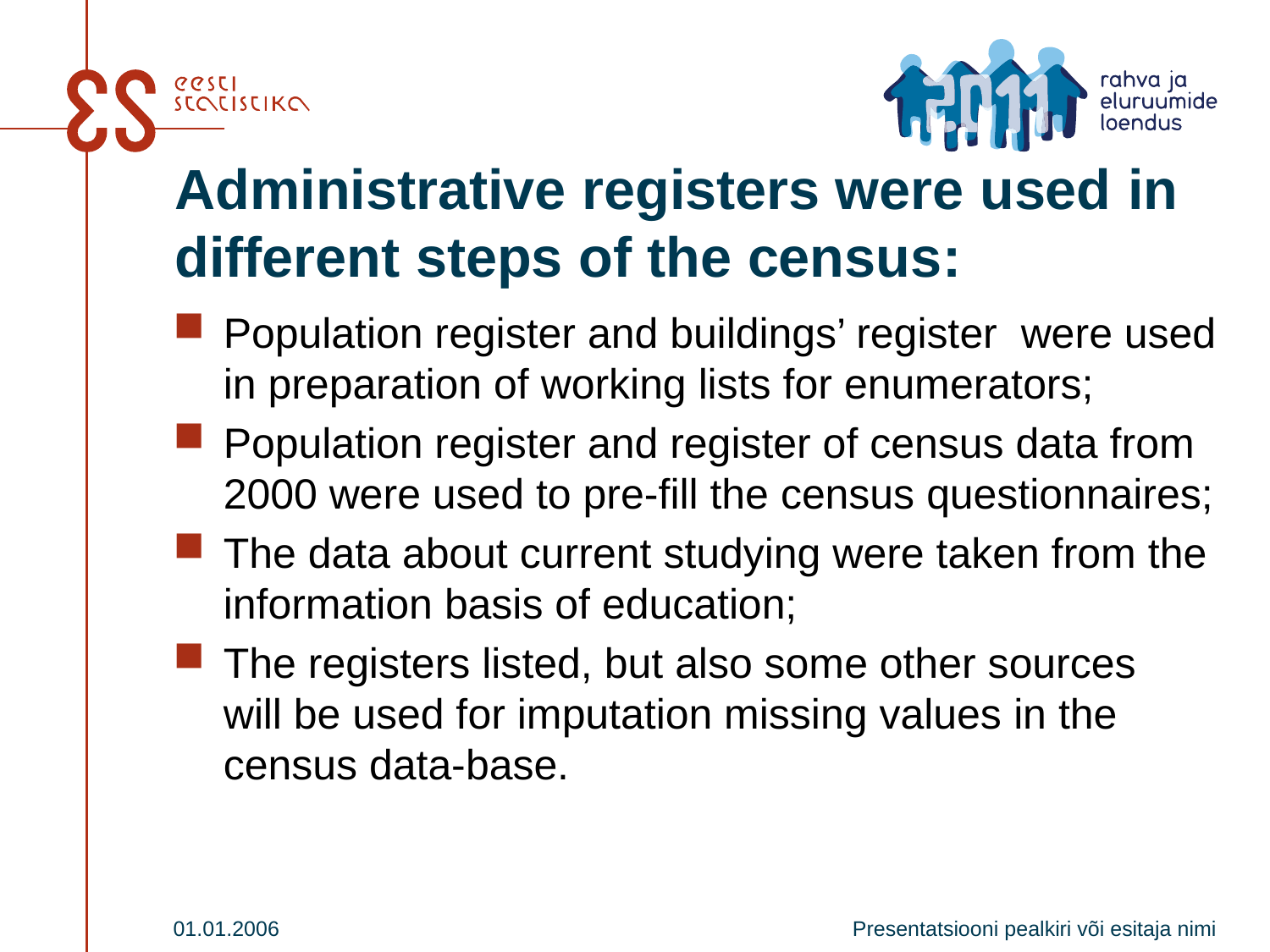

# Administrative registers were used in different steps of the census:
Population register and buildings’ register  were used in preparation of working lists for enumerators;
Population register and register of census data from 2000 were used to pre-fill the census questionnaires;
The data about current studying were taken from the information basis of education;
The registers listed, but also some other sources  will be used for imputation missing values in the  census data-base.

01.01.2006